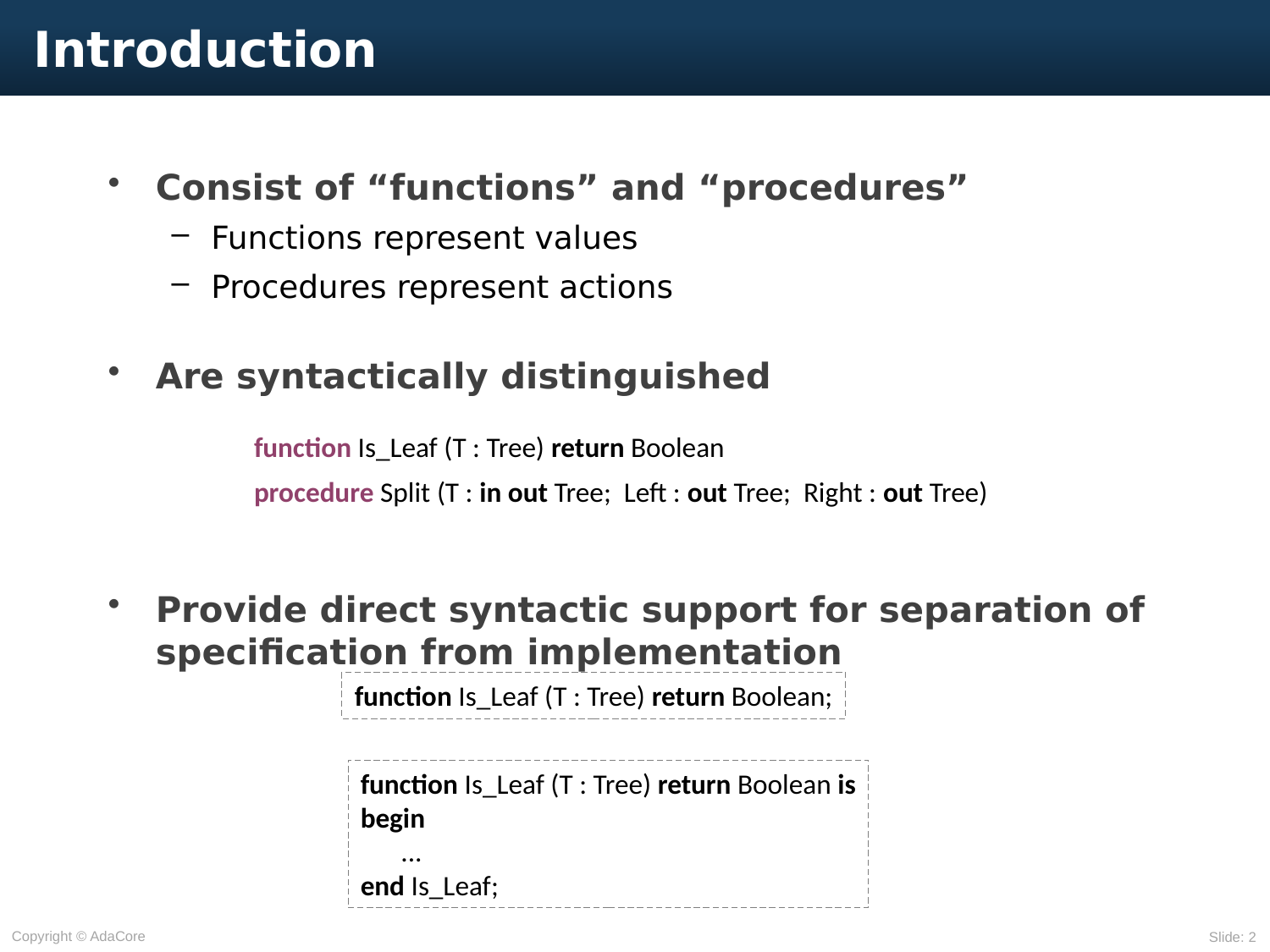

# Introduction
Consist of “functions” and “procedures”
Functions represent values
Procedures represent actions
Are syntactically distinguished

Provide direct syntactic support for separation of specification from implementation
function Is_Leaf (T : Tree) return Boolean
procedure Split (T : in out Tree;  Left : out Tree;  Right : out Tree)
function Is_Leaf (T : Tree) return Boolean;
function Is_Leaf (T : Tree) return Boolean is
begin
	...
end Is_Leaf;